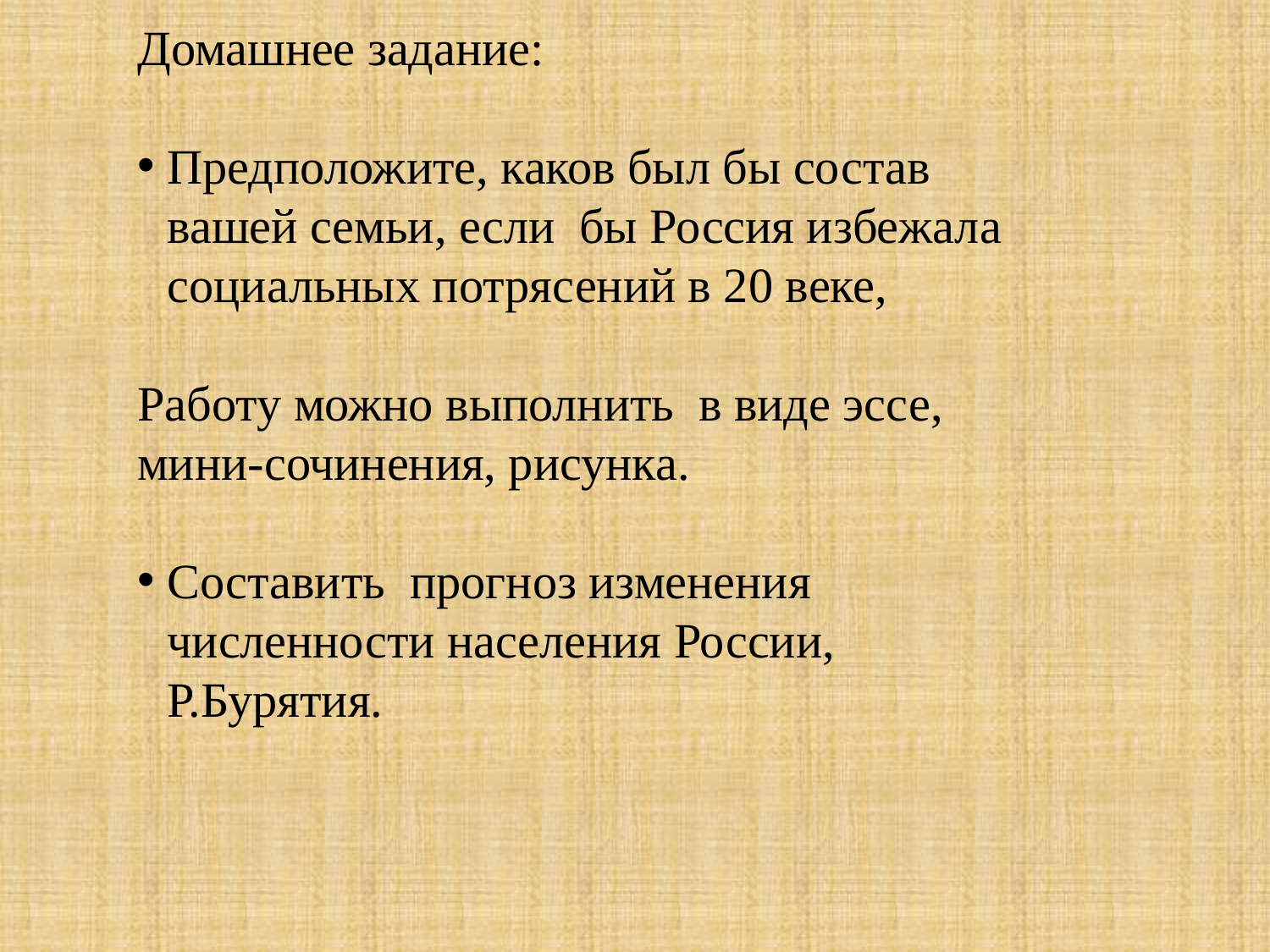

Домашнее задание:

Предположите, каков был бы состав вашей семьи, если  бы Россия избежала социальных потрясений в 20 веке,
Работу можно выполнить  в виде эссе, мини-сочинения, рисунка.

Составить  прогноз изменения численности населения России, Р.Бурятия.